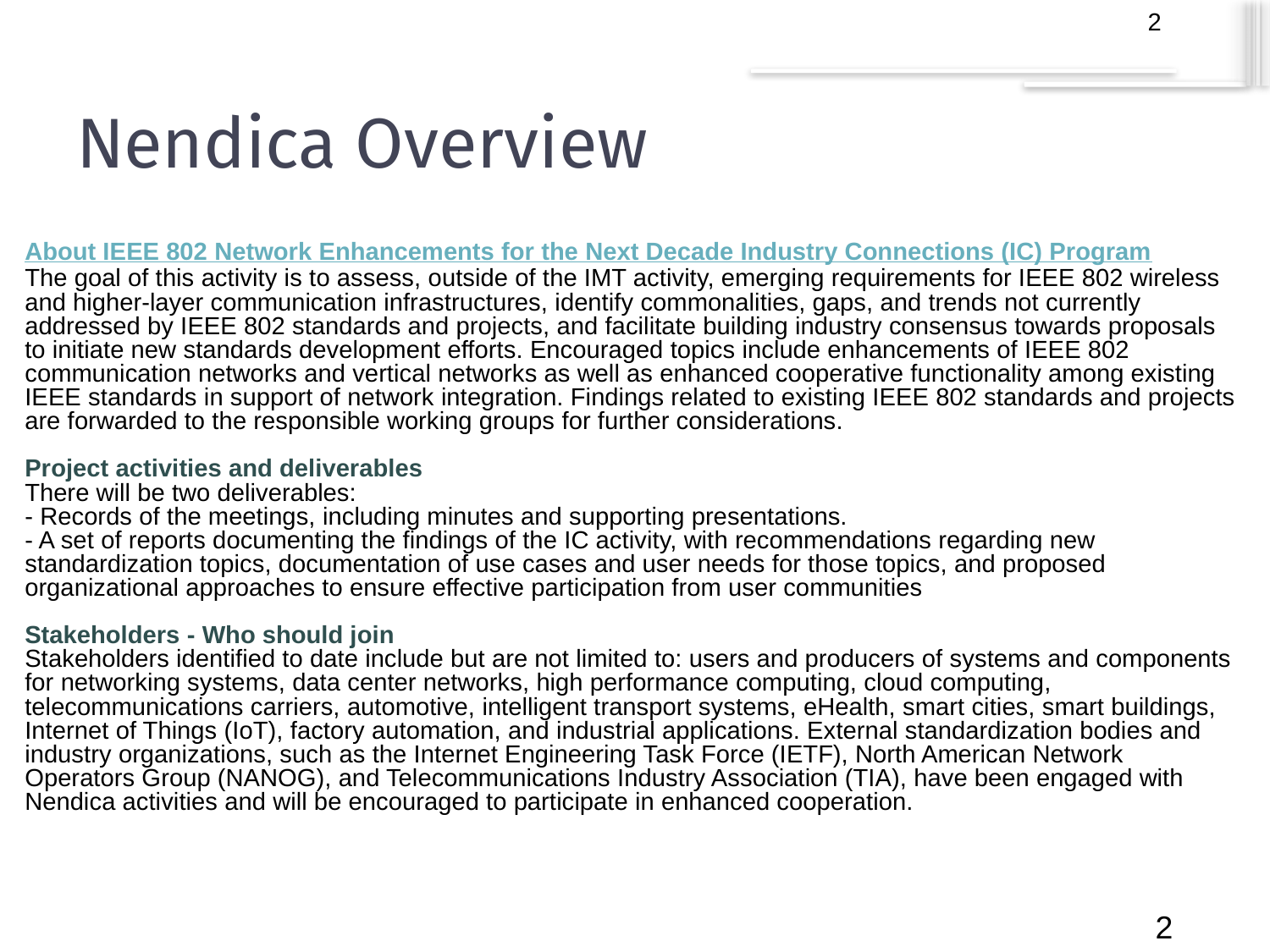

2
# Nendica Overview

|  |
| --- |
| About IEEE 802 Network Enhancements for the Next Decade Industry Connections (IC) Program |
| The goal of this activity is to assess, outside of the IMT activity, emerging requirements for IEEE 802 wireless and higher-layer communication infrastructures, identify commonalities, gaps, and trends not currently addressed by IEEE 802 standards and projects, and facilitate building industry consensus towards proposals to initiate new standards development efforts. Encouraged topics include enhancements of IEEE 802 communication networks and vertical networks as well as enhanced cooperative functionality among existing IEEE standards in support of network integration. Findings related to existing IEEE 802 standards and projects are forwarded to the responsible working groups for further considerations. Project activities and deliverables There will be two deliverables: - Records of the meetings, including minutes and supporting presentations. - A set of reports documenting the findings of the IC activity, with recommendations regarding new standardization topics, documentation of use cases and user needs for those topics, and proposed organizational approaches to ensure effective participation from user communities Stakeholders - Who should join Stakeholders identified to date include but are not limited to: users and producers of systems and components for networking systems, data center networks, high performance computing, cloud computing, telecommunications carriers, automotive, intelligent transport systems, eHealth, smart cities, smart buildings, Internet of Things (IoT), factory automation, and industrial applications. External standardization bodies and industry organizations, such as the Internet Engineering Task Force (IETF), North American Network Operators Group (NANOG), and Telecommunications Industry Association (TIA), have been engaged with Nendica activities and will be encouraged to participate in enhanced cooperation. |
|  |
|  |
|  |